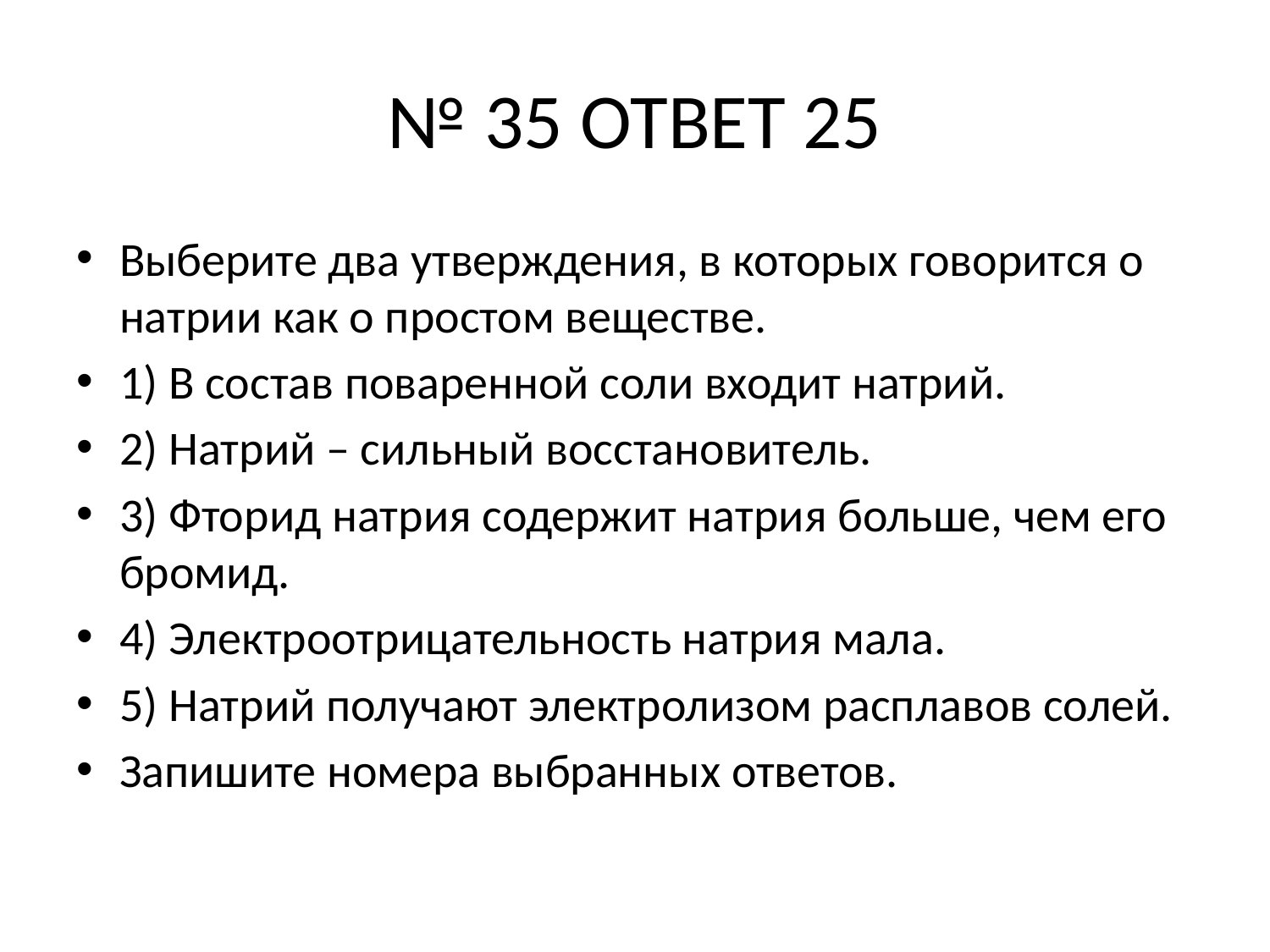

# № 35 ОТВЕТ 25
Выберите два утверждения, в которых говорится о натрии как о простом веществе.
1) В состав поваренной соли входит натрий.
2) Натрий – сильный восстановитель.
3) Фторид натрия содержит натрия больше, чем его бромид.
4) Электроотрицательность натрия мала.
5) Натрий получают электролизом расплавов солей.
Запишите номера выбранных ответов.